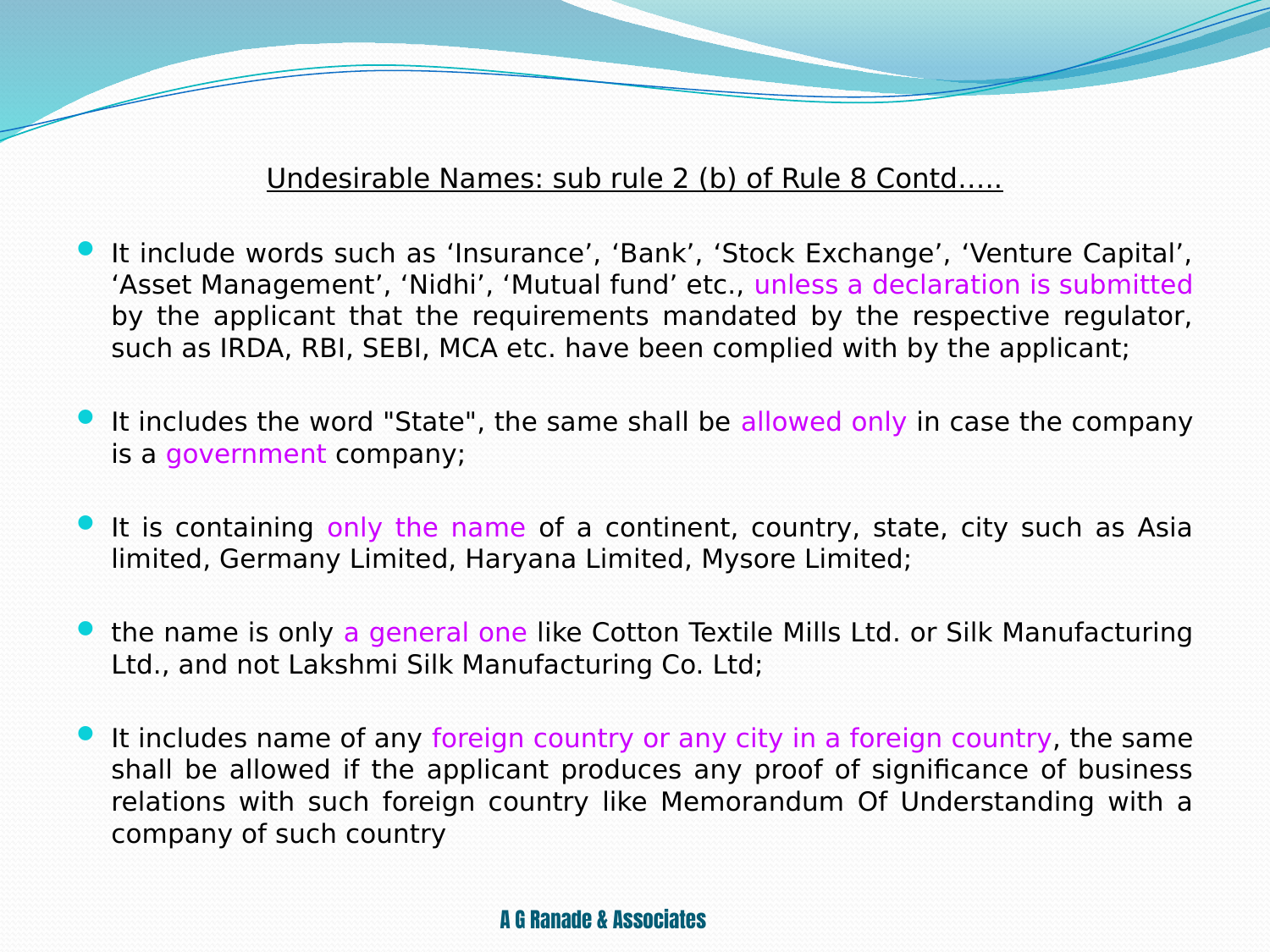

Undesirable Names: sub rule 2 (b) of Rule 8 Contd…..

It include words such as ‘Insurance’, ‘Bank’, ‘Stock Exchange’, ‘Venture Capital’, ‘Asset Management’, ‘Nidhi’, ‘Mutual fund’ etc., unless a declaration is submitted by the applicant that the requirements mandated by the respective regulator, such as IRDA, RBI, SEBI, MCA etc. have been complied with by the applicant;

It includes the word "State", the same shall be allowed only in case the company is a government company;

It is containing only the name of a continent, country, state, city such as Asia limited, Germany Limited, Haryana Limited, Mysore Limited;

the name is only a general one like Cotton Textile Mills Ltd. or Silk Manufacturing Ltd., and not Lakshmi Silk Manufacturing Co. Ltd;

It includes name of any foreign country or any city in a foreign country, the same shall be allowed if the applicant produces any proof of significance of business relations with such foreign country like Memorandum Of Understanding with a company of such country

A G Ranade & Associates